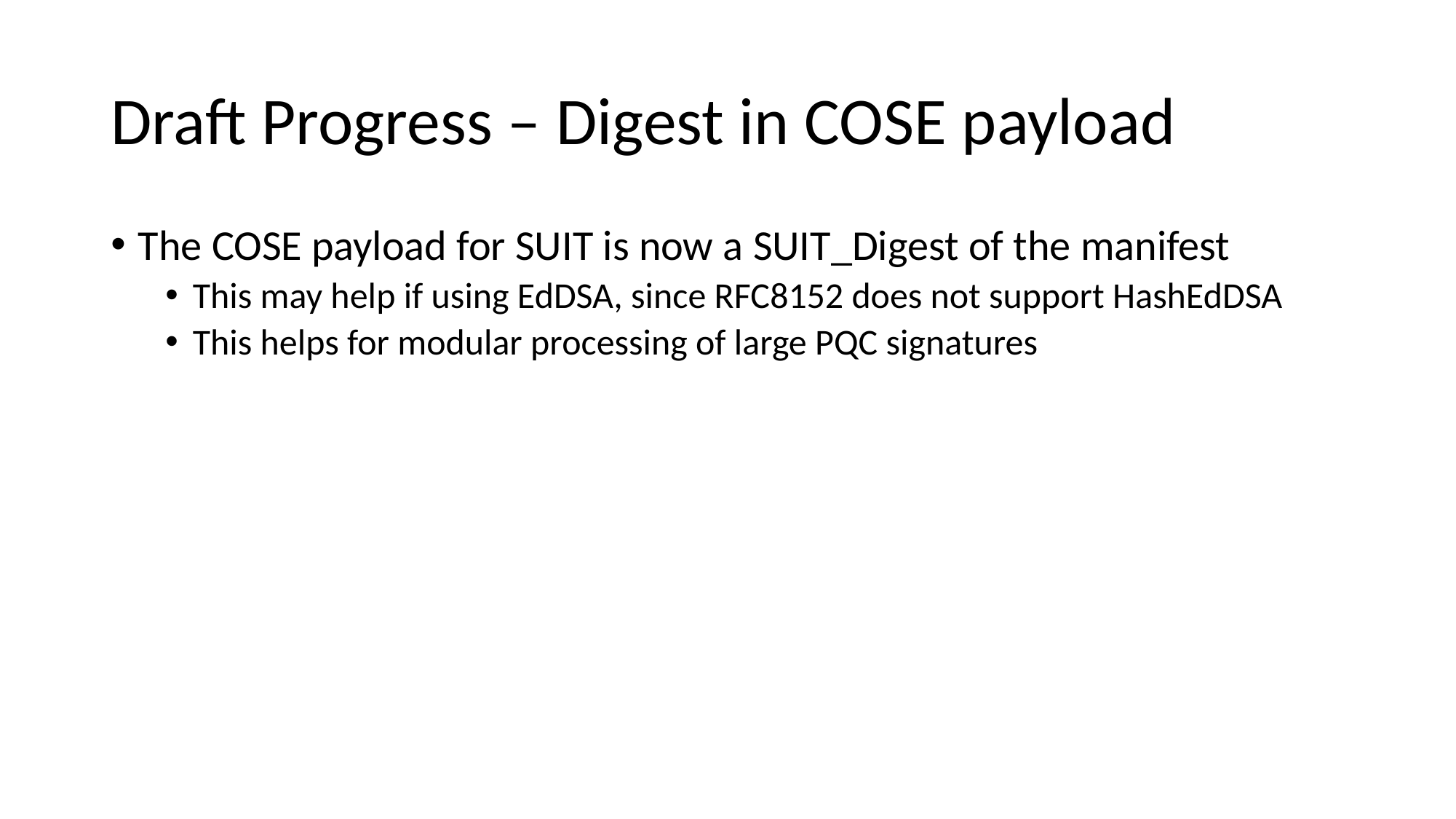

# Draft Progress – Digest in COSE payload
The COSE payload for SUIT is now a SUIT_Digest of the manifest
This may help if using EdDSA, since RFC8152 does not support HashEdDSA
This helps for modular processing of large PQC signatures